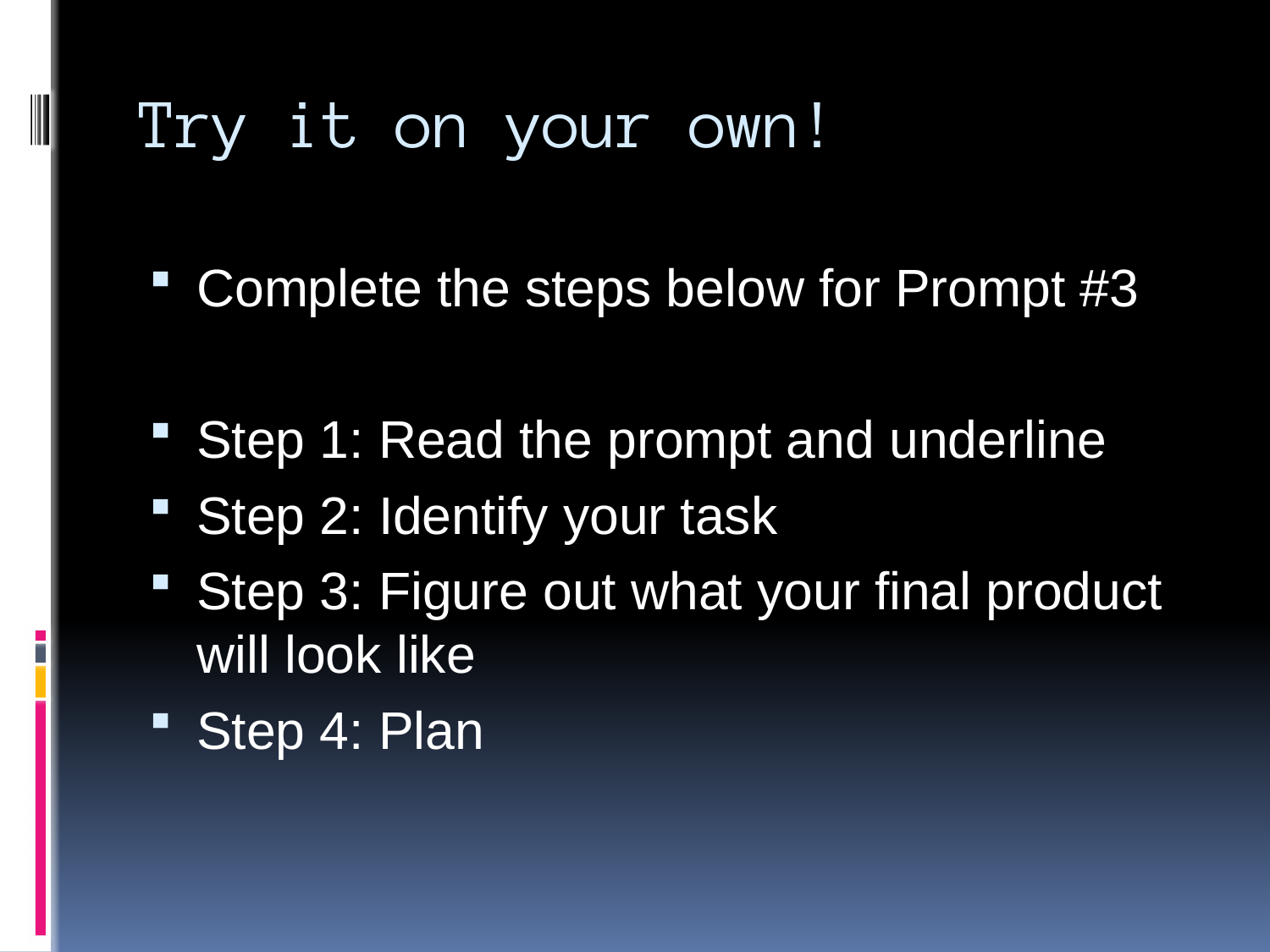

# Try it on your own!
Complete the steps below for Prompt #3

Step 1: Read the prompt and underline
Step 2: Identify your task
Step 3: Figure out what your final product will look like
Step 4: Plan